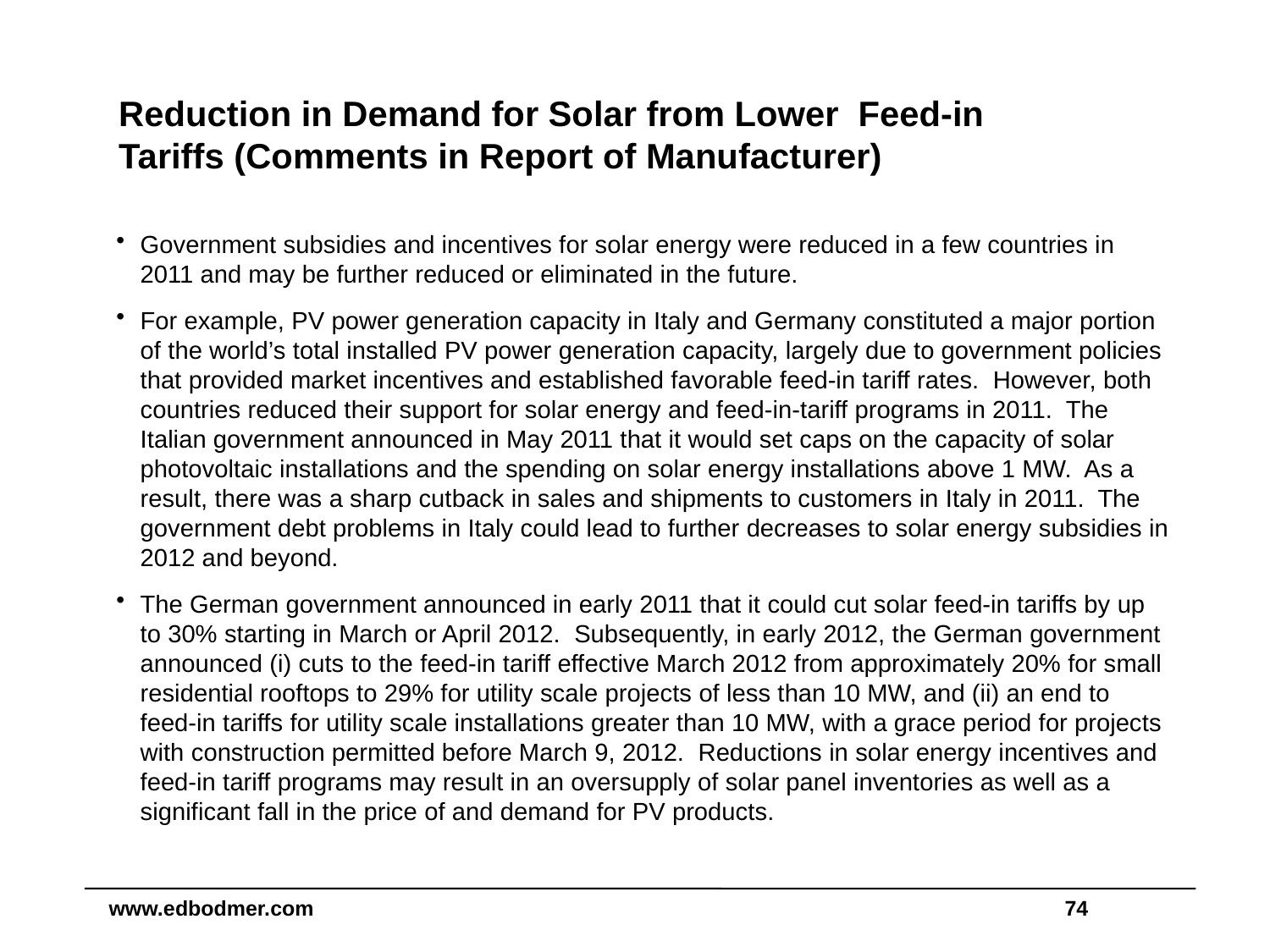

# Reduction in Demand for Solar from Lower  Feed-in Tariffs (Comments in Report of Manufacturer)
Government subsidies and incentives for solar energy were reduced in a few countries in 2011 and may be further reduced or eliminated in the future.
For example, PV power generation capacity in Italy and Germany constituted a major portion of the world’s total installed PV power generation capacity, largely due to government policies that provided market incentives and established favorable feed-in tariff rates.  However, both countries reduced their support for solar energy and feed-in-tariff programs in 2011.  The Italian government announced in May 2011 that it would set caps on the capacity of solar photovoltaic installations and the spending on solar energy installations above 1 MW.  As a result, there was a sharp cutback in sales and shipments to customers in Italy in 2011.  The government debt problems in Italy could lead to further decreases to solar energy subsidies in 2012 and beyond.
The German government announced in early 2011 that it could cut solar feed-in tariffs by up to 30% starting in March or April 2012.  Subsequently, in early 2012, the German government announced (i) cuts to the feed-in tariff effective March 2012 from approximately 20% for small residential rooftops to 29% for utility scale projects of less than 10 MW, and (ii) an end to feed-in tariffs for utility scale installations greater than 10 MW, with a grace period for projects with construction permitted before March 9, 2012.  Reductions in solar energy incentives and feed-in tariff programs may result in an oversupply of solar panel inventories as well as a significant fall in the price of and demand for PV products.